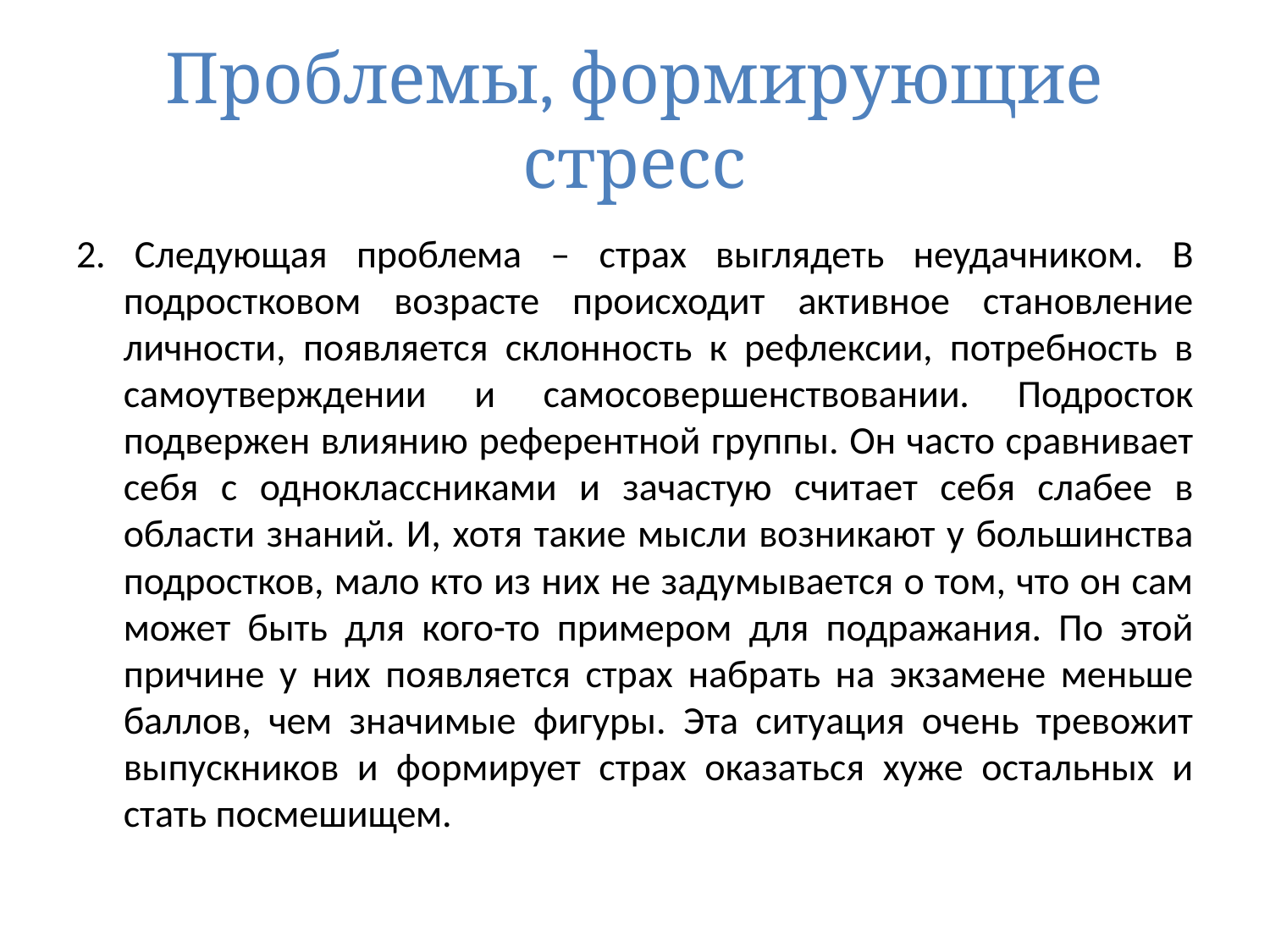

# Проблемы, формирующие стресс
2. Следующая проблема – страх выглядеть неудачником. В подростковом возрасте происходит активное становление личности, появляется склонность к рефлексии, потребность в самоутверждении и самосовершенствовании. Подросток подвержен влиянию референтной группы. Он часто сравнивает себя с одноклассниками и зачастую считает себя слабее в области знаний. И, хотя такие мысли возникают у большинства подростков, мало кто из них не задумывается о том, что он сам может быть для кого-то примером для подражания. По этой причине у них появляется страх набрать на экзамене меньше баллов, чем значимые фигуры. Эта ситуация очень тревожит выпускников и формирует страх оказаться хуже остальных и стать посмешищем.